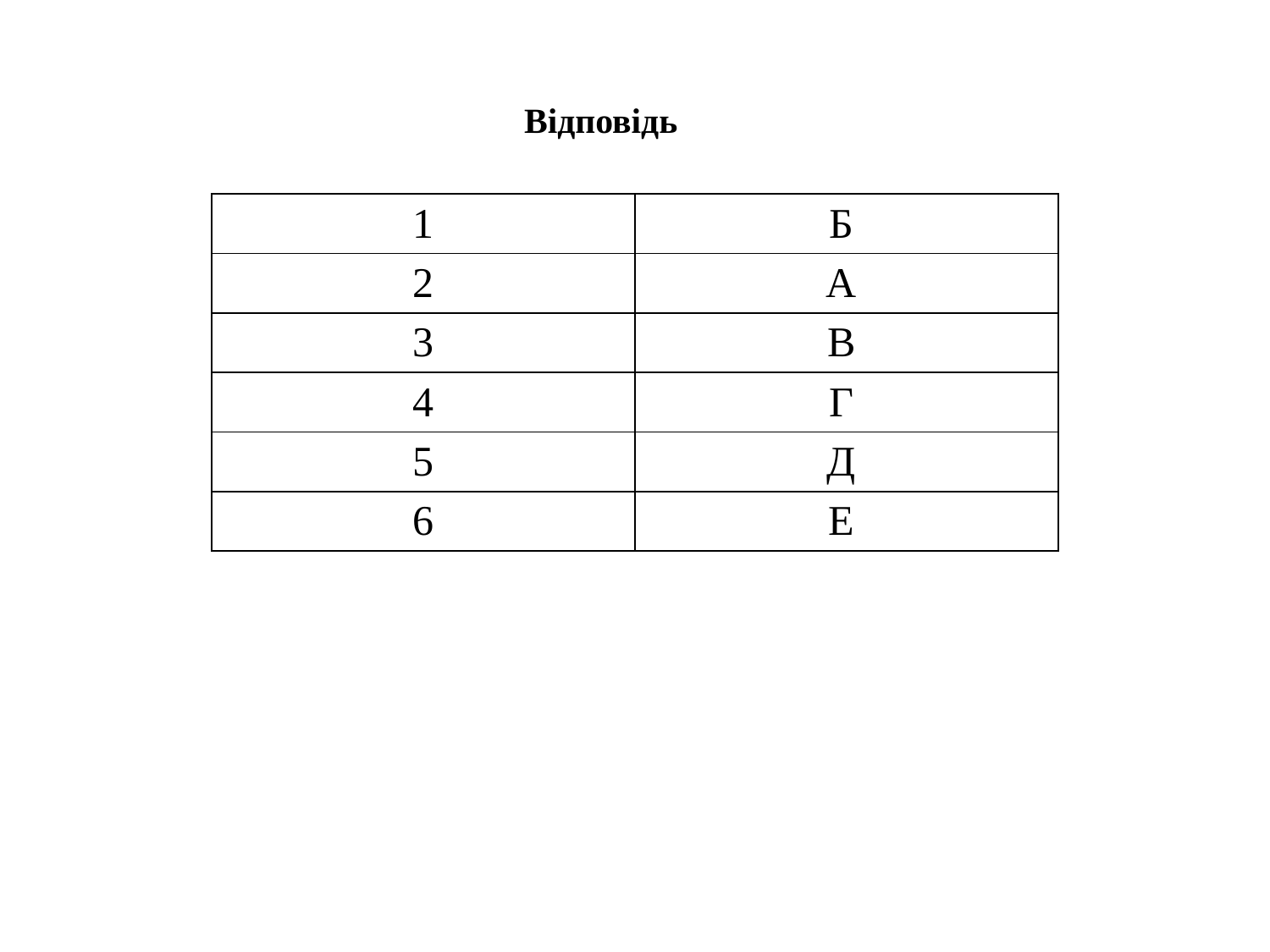

Відповідь
| 1 | Б |
| --- | --- |
| 2 | А |
| 3 | В |
| 4 | Г |
| 5 | Д |
| 6 | Е |